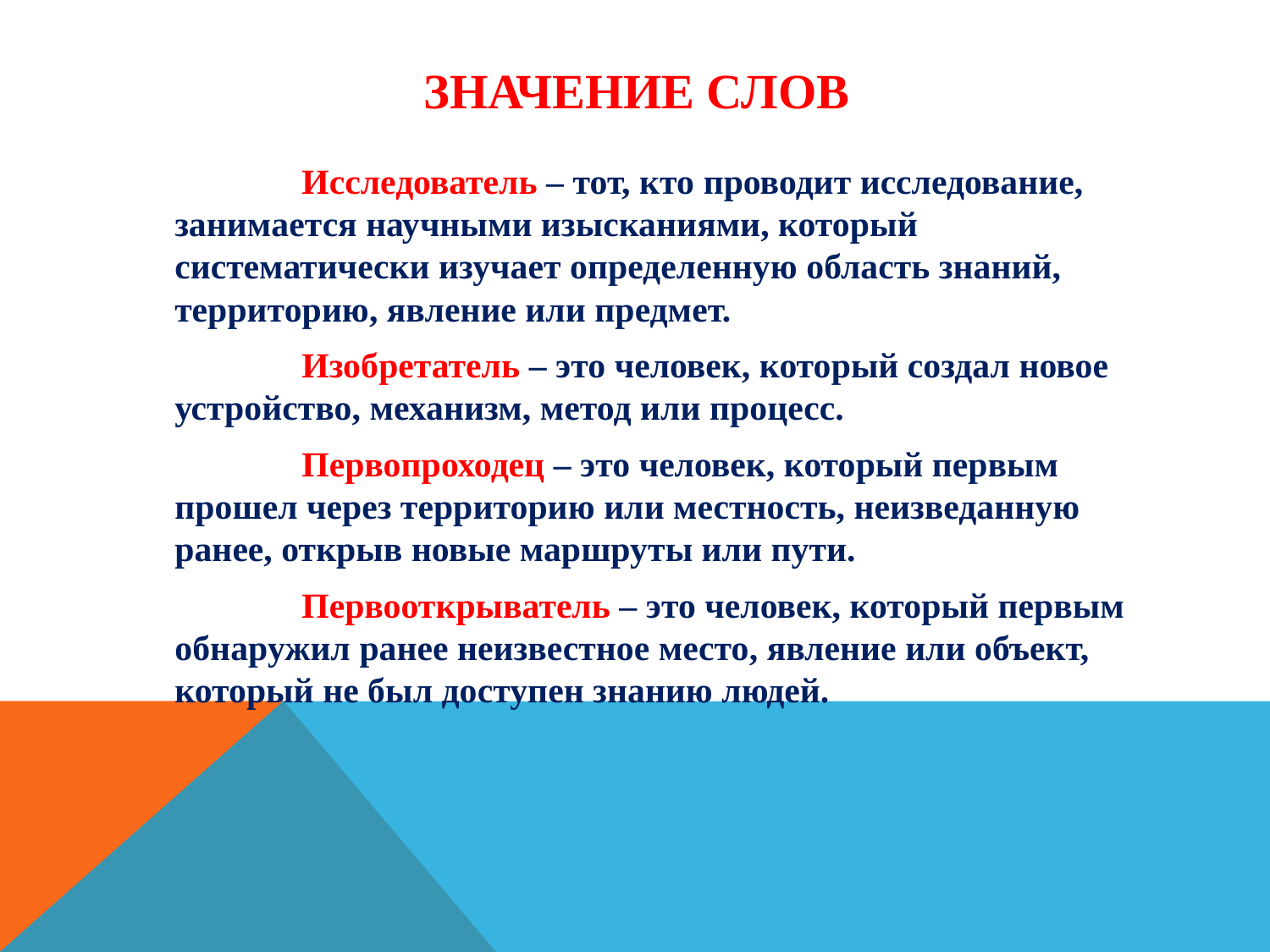

# ЗНАЧЕНИЕ СЛОВ
		Исследователь – тот, кто проводит исследование, занимается научными изысканиями, который систематически изучает определенную область знаний, территорию, явление или предмет.
		Изобретатель – это человек, который создал новое устройство, механизм, метод или процесс.
		Первопроходец – это человек, который первым прошел через территорию или местность, неизведанную ранее, открыв новые маршруты или пути.
		Первооткрыватель – это человек, который первым обнаружил ранее неизвестное место, явление или объект, который не был доступен знанию людей.